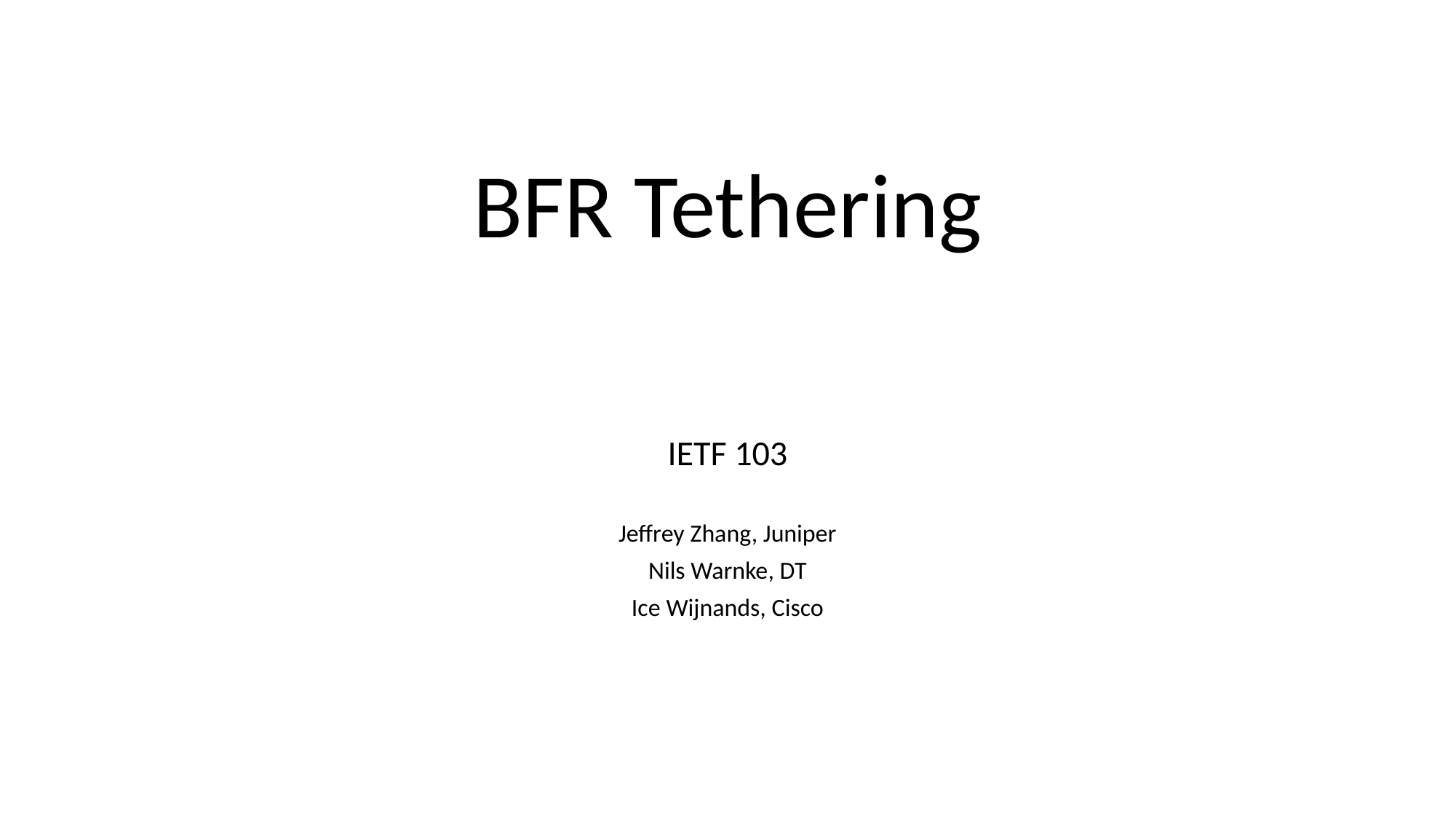

# BFR Tethering
IETF 103

Jeffrey Zhang, Juniper
Nils Warnke, DT
Ice Wijnands, Cisco